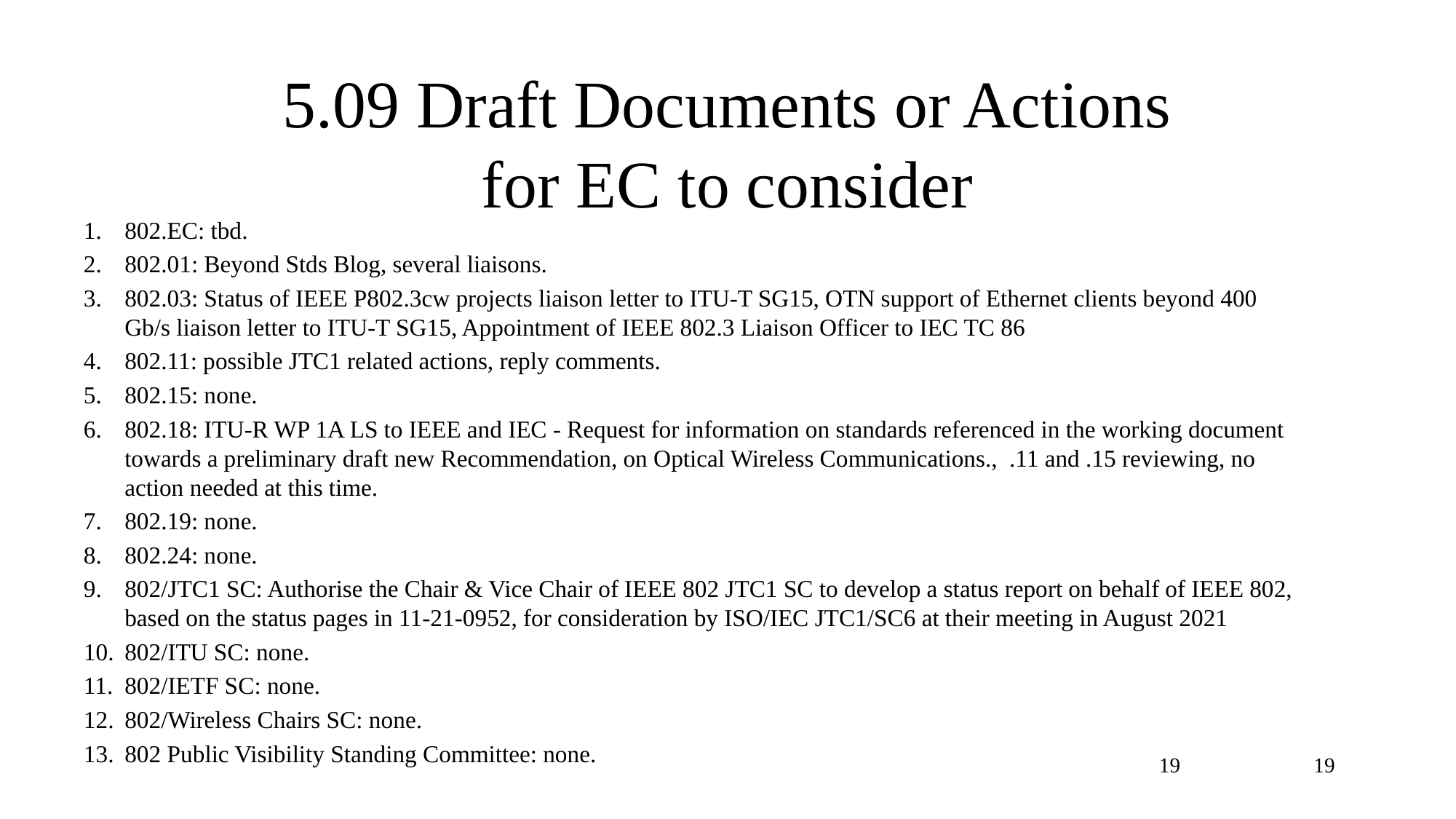

# 5.09 Draft Documents or Actions for EC to consider
802.EC: tbd.
802.01: Beyond Stds Blog, several liaisons.
802.03: Status of IEEE P802.3cw projects liaison letter to ITU-T SG15, OTN support of Ethernet clients beyond 400 Gb/s liaison letter to ITU-T SG15, Appointment of IEEE 802.3 Liaison Officer to IEC TC 86
802.11: possible JTC1 related actions, reply comments.
802.15: none.
802.18: ITU-R WP 1A LS to IEEE and IEC - Request for information on standards referenced in the working document towards a preliminary draft new Recommendation, on Optical Wireless Communications.,  .11 and .15 reviewing, no action needed at this time.
802.19: none.
802.24: none.
802/JTC1 SC: Authorise the Chair & Vice Chair of IEEE 802 JTC1 SC to develop a status report on behalf of IEEE 802, based on the status pages in 11-21-0952, for consideration by ISO/IEC JTC1/SC6 at their meeting in August 2021
802/ITU SC: none.
802/IETF SC: none.
802/Wireless Chairs SC: none.
802 Public Visibility Standing Committee: none.

19
19